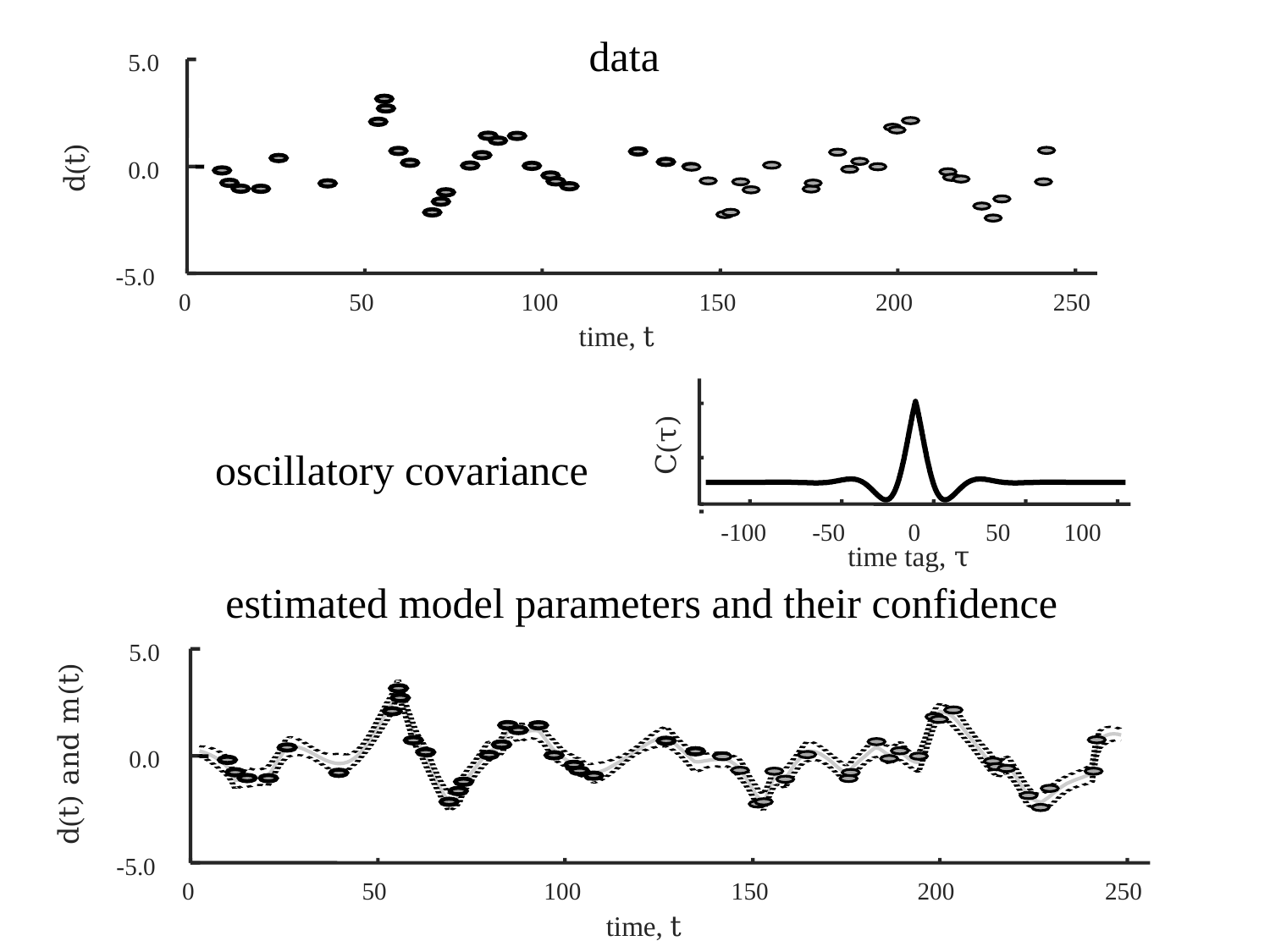

data
5.0
0.0
d(t)
-5.0

0
50
100
150
200
250
time, t

C(τ)
oscillatory covariance

-100
-50
0
50
100
time tag, τ
estimated model parameters and their confidence
5.0
d(t) and m(t)
0.0
-5.0

0
50
100
150
200
250
time, t